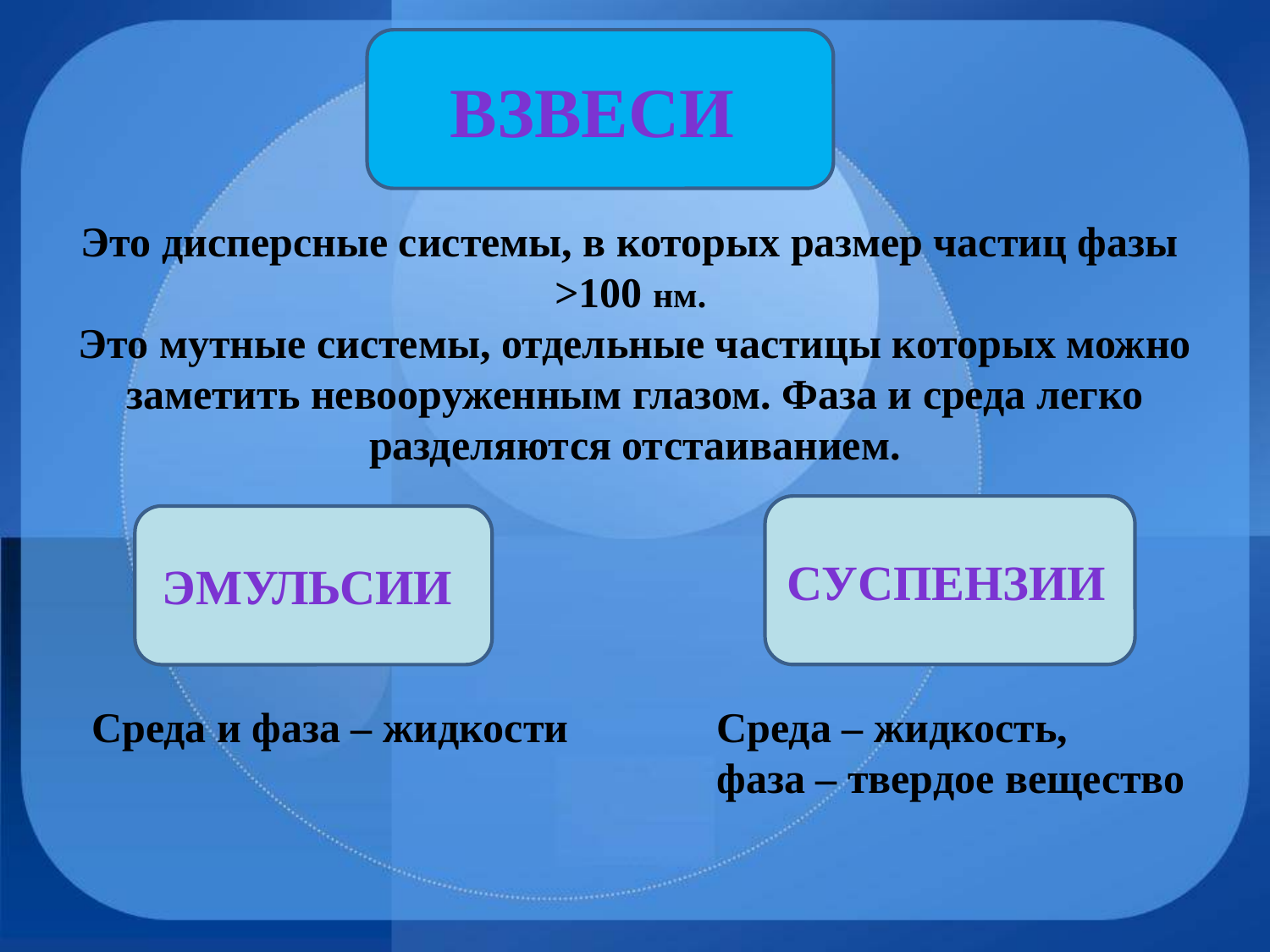

Взвеси
Это дисперсные системы, в которых размер частиц фазы
>100 нм.
Это мутные системы, отдельные частицы которых можно заметить невооруженным глазом. Фаза и среда легко разделяются отстаиванием.
Суспензии
Эмульсии
Среда и фаза – жидкости
Среда – жидкость,
фаза – твердое вещество